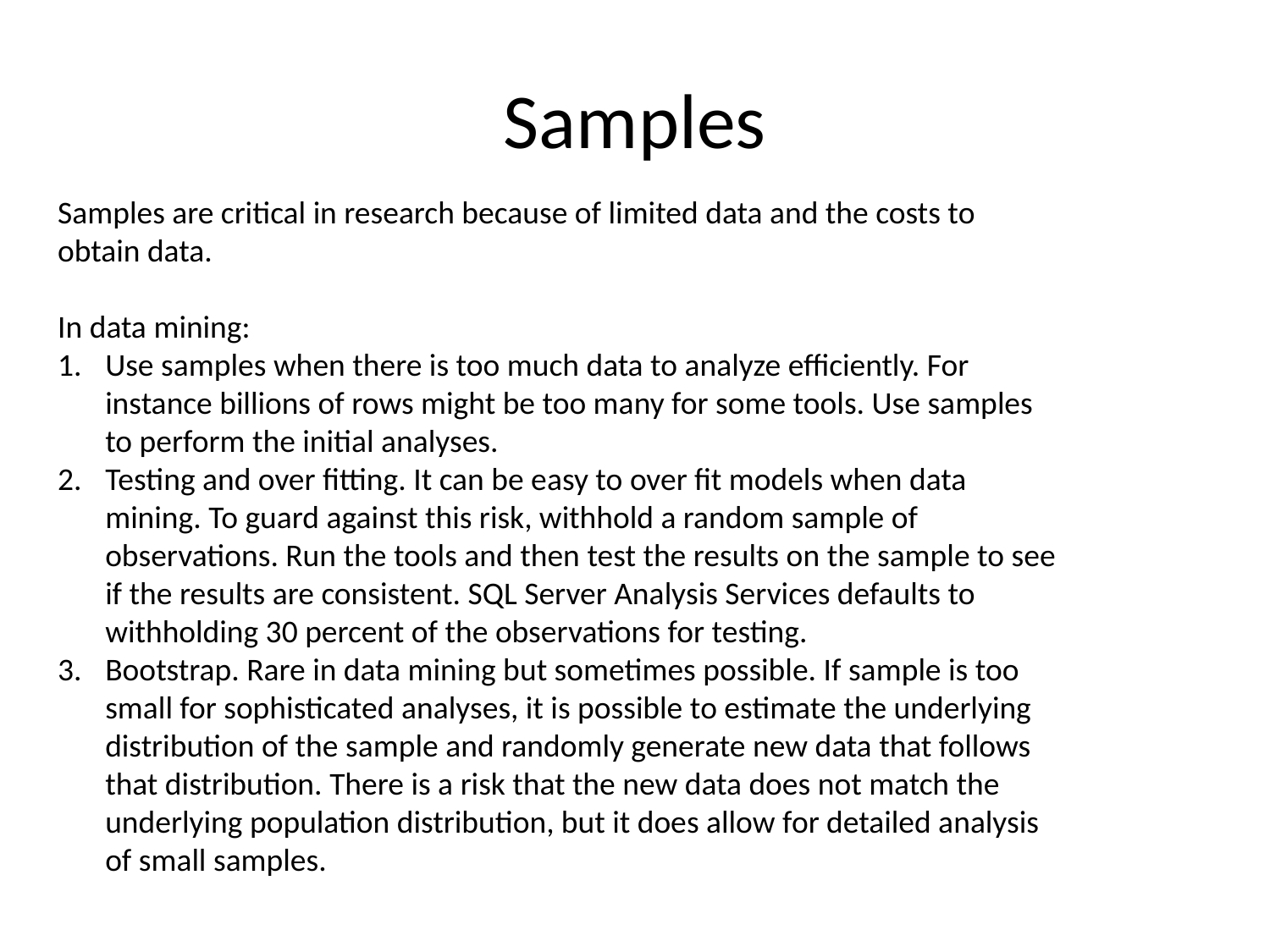

# Samples
Samples are critical in research because of limited data and the costs to obtain data.

In data mining:
Use samples when there is too much data to analyze efficiently. For instance billions of rows might be too many for some tools. Use samples to perform the initial analyses.
Testing and over fitting. It can be easy to over fit models when data mining. To guard against this risk, withhold a random sample of observations. Run the tools and then test the results on the sample to see if the results are consistent. SQL Server Analysis Services defaults to withholding 30 percent of the observations for testing.
Bootstrap. Rare in data mining but sometimes possible. If sample is too small for sophisticated analyses, it is possible to estimate the underlying distribution of the sample and randomly generate new data that follows that distribution. There is a risk that the new data does not match the underlying population distribution, but it does allow for detailed analysis of small samples.